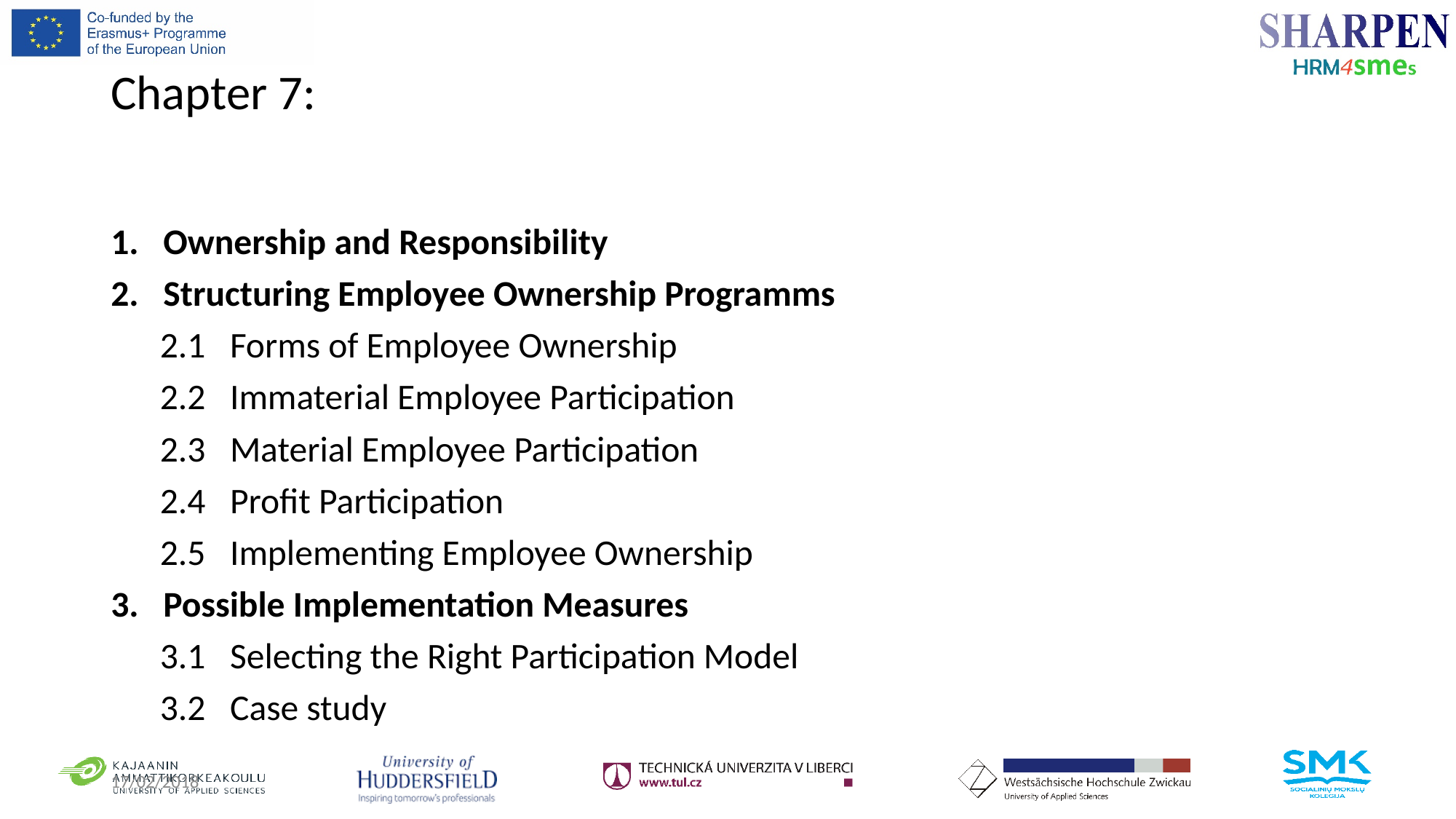

# Chapter 7:
1.   Ownership and Responsibility
2.   Structuring Employee Ownership Programms
      2.1   Forms of Employee Ownership
      2.2   Immaterial Employee Participation
      2.3   Material Employee Participation
      2.4   Profit Participation
      2.5   Implementing Employee Ownership
3.   Possible Implementation Measures
      3.1   Selecting the Right Participation Model
      3.2   Case study
17/02/2018
Prof. Dr. Horst Muschol
2